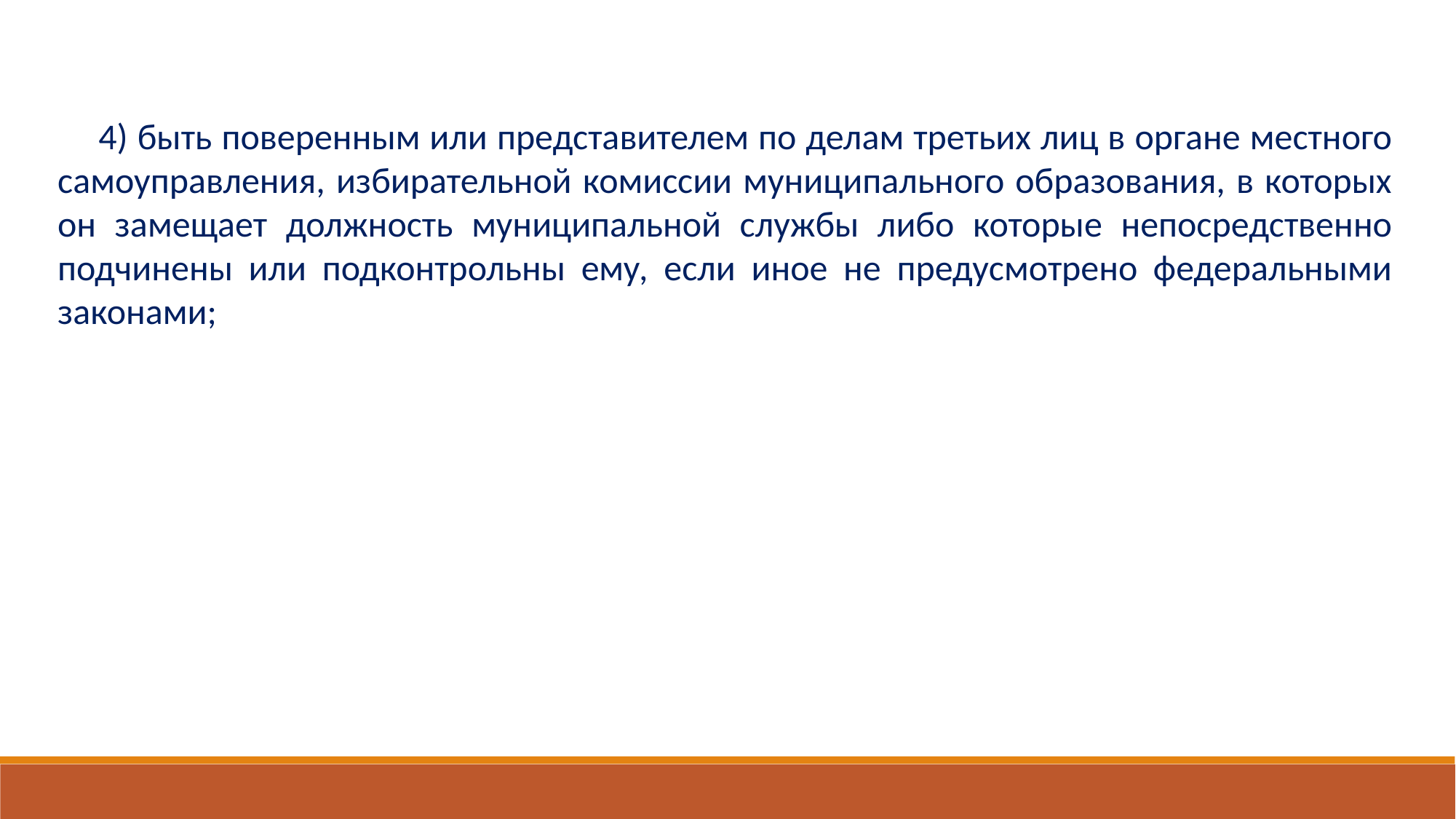

4) быть поверенным или представителем по делам третьих лиц в органе местного самоуправления, избирательной комиссии муниципального образования, в которых он замещает должность муниципальной службы либо которые непосредственно подчинены или подконтрольны ему, если иное не предусмотрено федеральными законами;